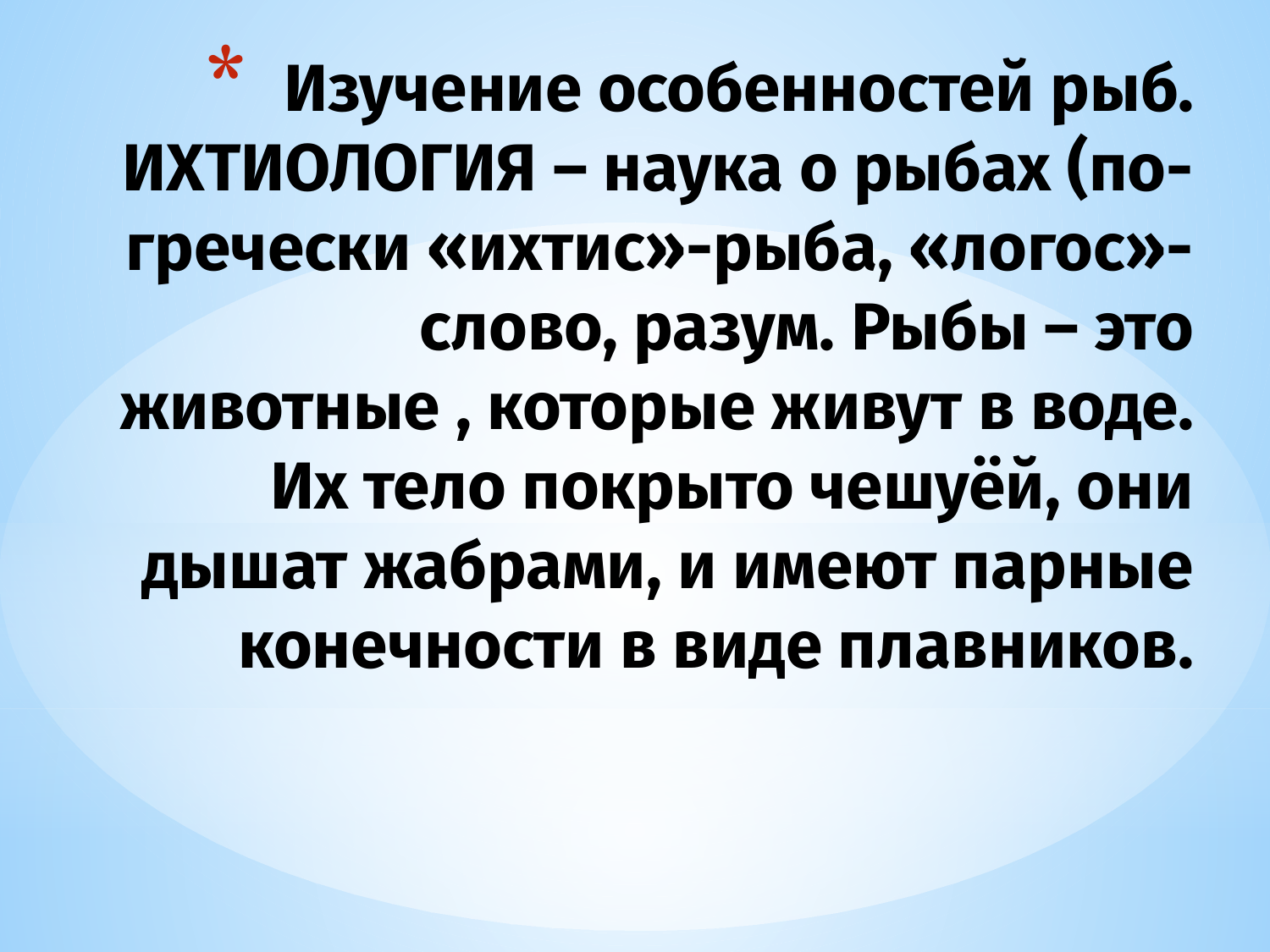

# Изучение особенностей рыб. ИХТИОЛОГИЯ – наука о рыбах (по-гречески «ихтис»-рыба, «логос»-слово, разум. Рыбы – это животные , которые живут в воде. Их тело покрыто чешуёй, они дышат жабрами, и имеют парные конечности в виде плавников.